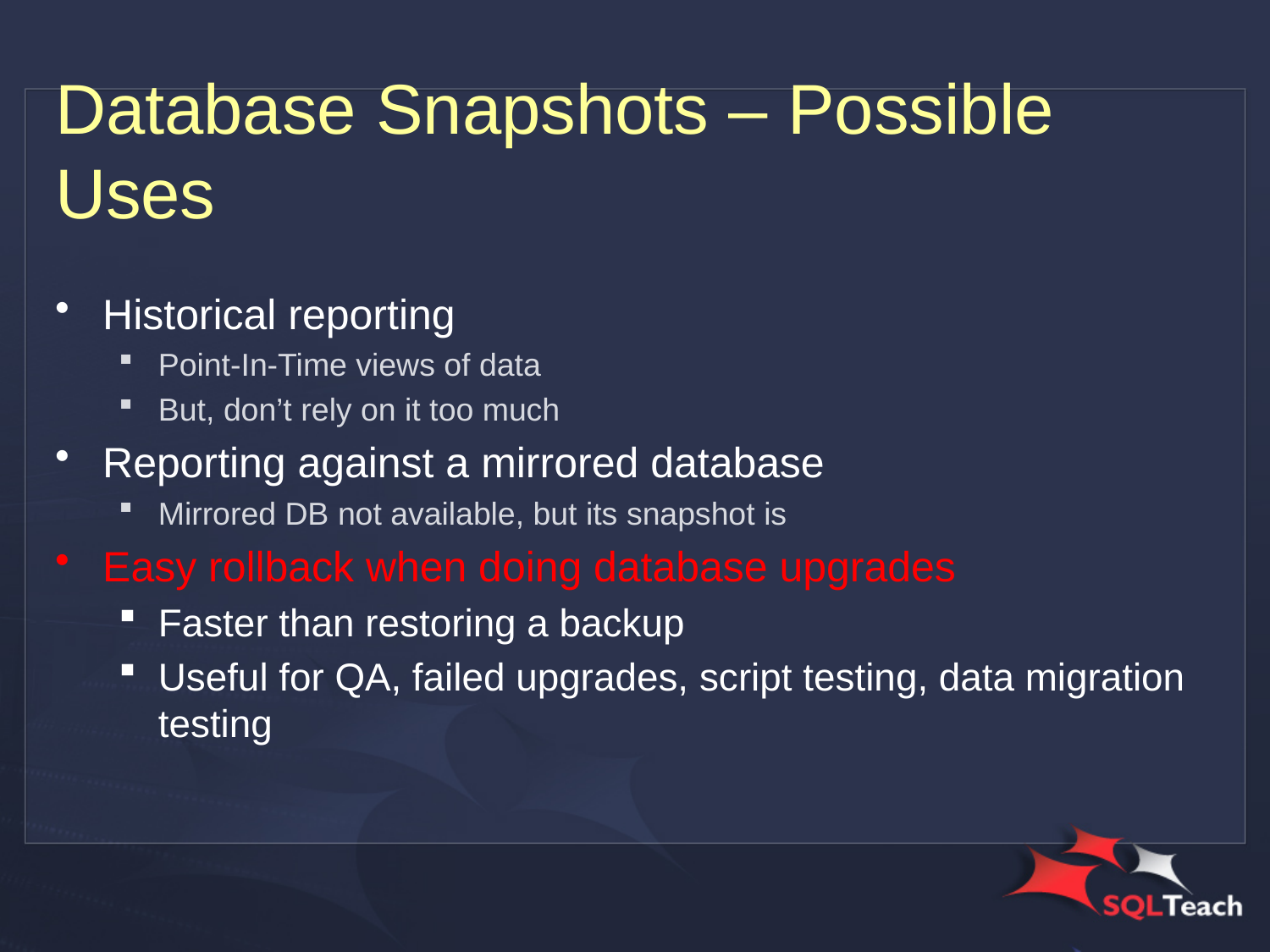

# Database Snapshots – Possible Uses

Historical reporting
Point-In-Time views of data
But, don’t rely on it too much
Reporting against a mirrored database
Mirrored DB not available, but its snapshot is
Easy rollback when doing database upgrades
Faster than restoring a backup
Useful for QA, failed upgrades, script testing, data migration testing